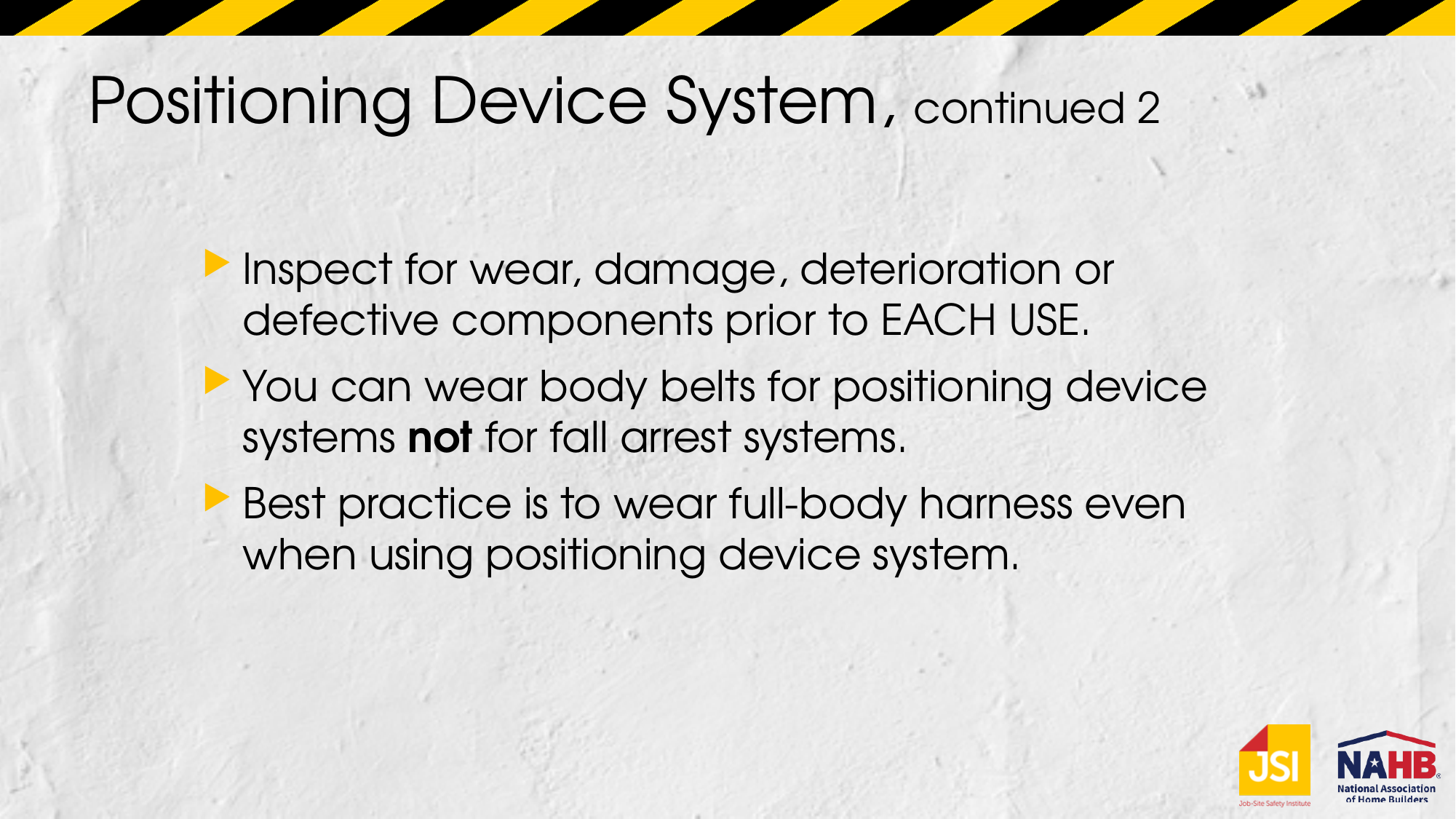

# Positioning Device System, continued 2
Inspect for wear, damage, deterioration or defective components prior to EACH USE.
You can wear body belts for positioning device systems not for fall arrest systems.
Best practice is to wear full-body harness even when using positioning device system.